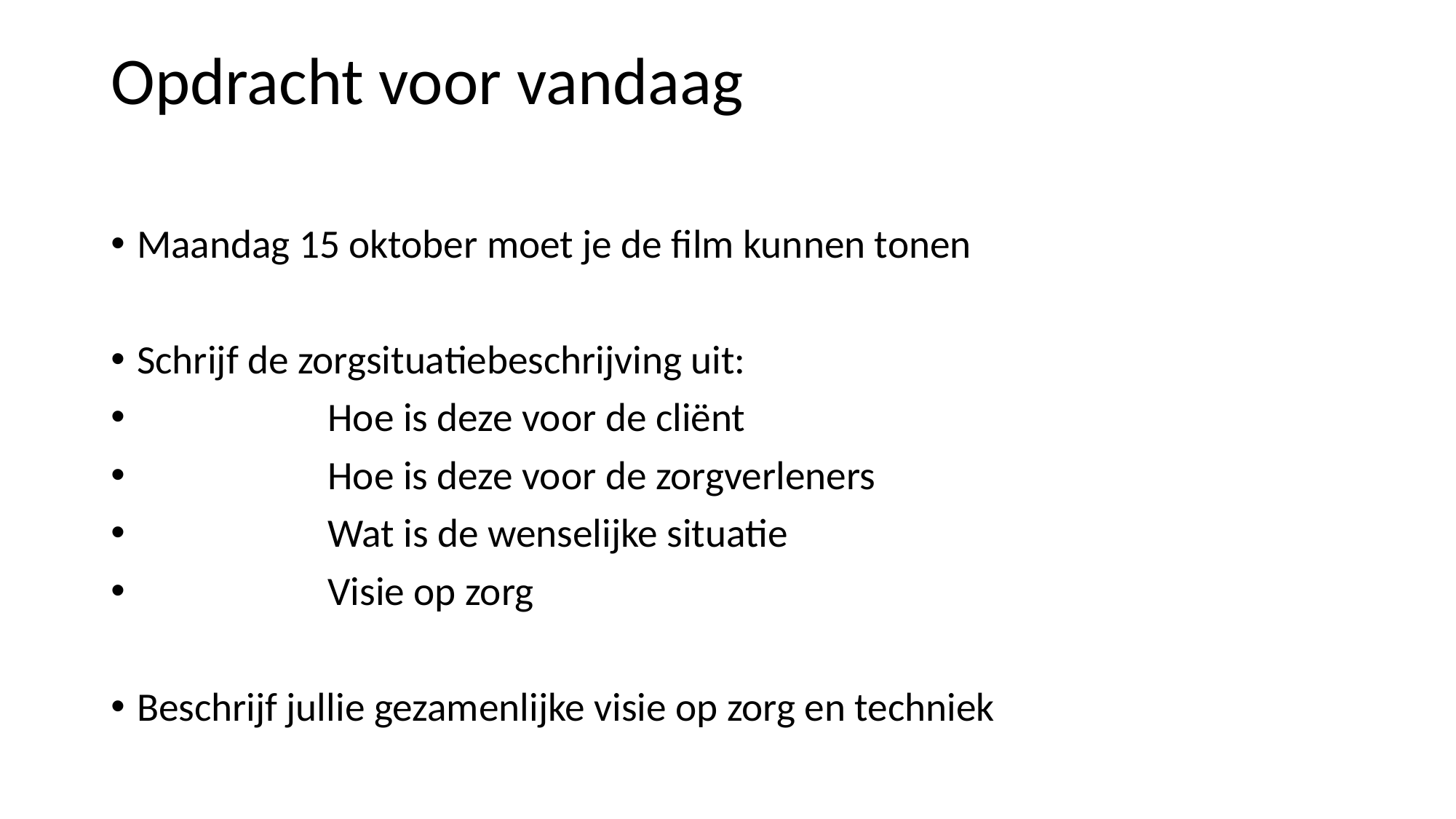

# Opdracht voor vandaag
Maandag 15 oktober moet je de film kunnen tonen

Schrijf de zorgsituatiebeschrijving uit:
                     Hoe is deze voor de cliënt
                     Hoe is deze voor de zorgverleners
                     Wat is de wenselijke situatie
                     Visie op zorg

Beschrijf jullie gezamenlijke visie op zorg en techniek